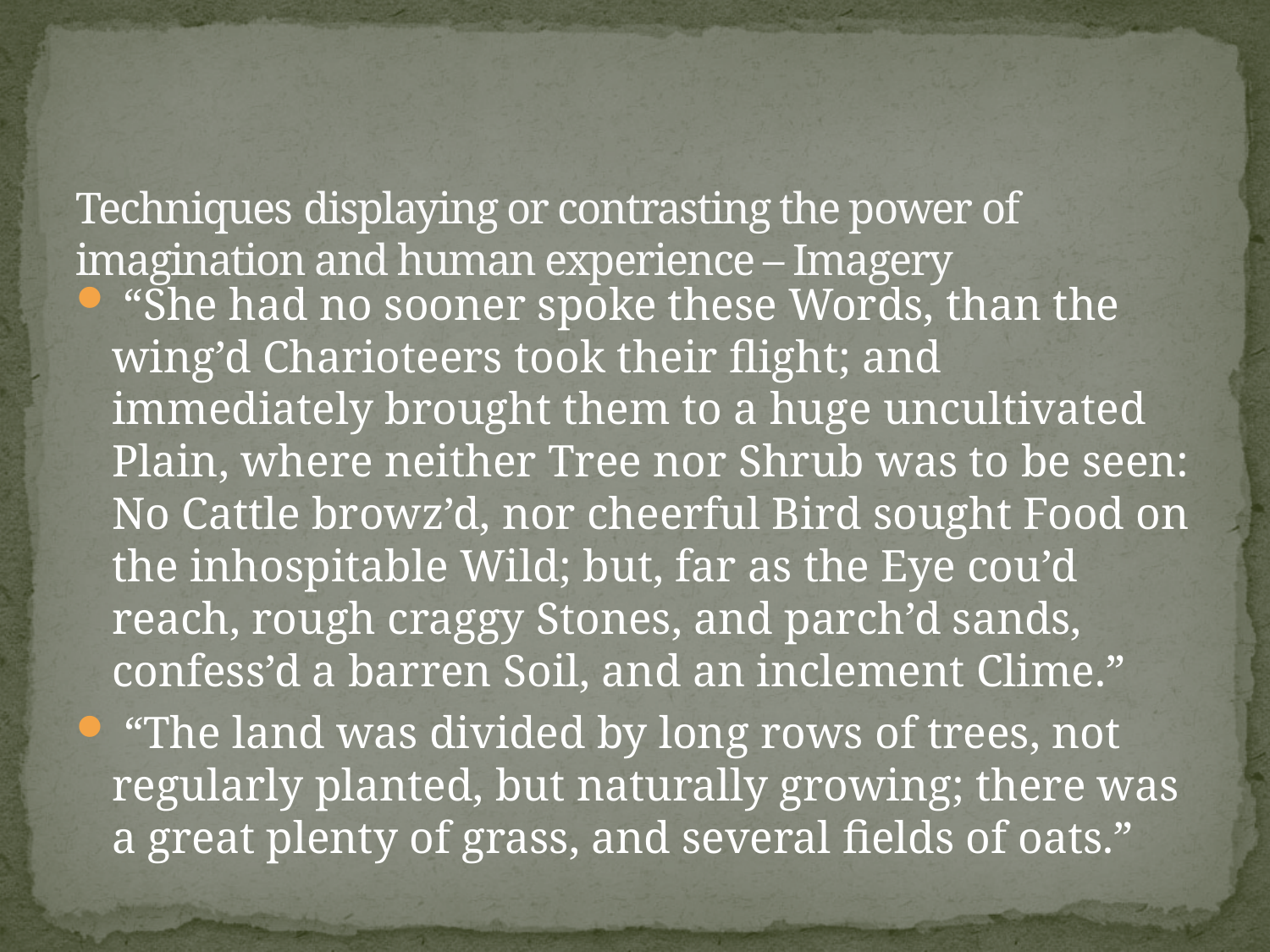

# Techniques displaying or contrasting the power of imagination and human experience – Imagery
 “She had no sooner spoke these Words, than the wing’d Charioteers took their flight; and immediately brought them to a huge uncultivated Plain, where neither Tree nor Shrub was to be seen: No Cattle browz’d, nor cheerful Bird sought Food on the inhospitable Wild; but, far as the Eye cou’d reach, rough craggy Stones, and parch’d sands, confess’d a barren Soil, and an inclement Clime.”
 “The land was divided by long rows of trees, not regularly planted, but naturally growing; there was a great plenty of grass, and several fields of oats.”